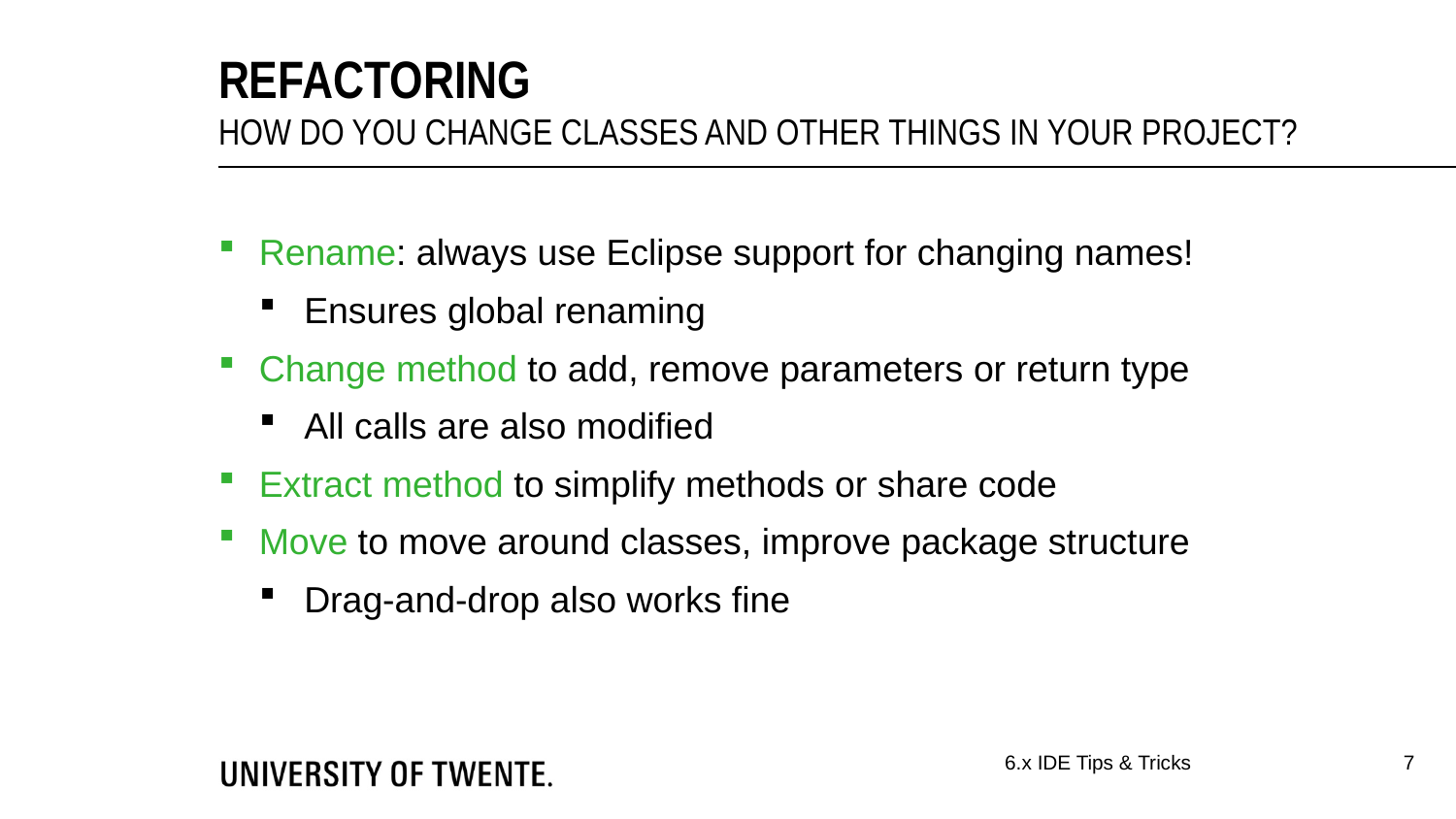

Refactoring
How Do You Change classes and other things in your project?
Rename: always use Eclipse support for changing names!
Ensures global renaming
Change method to add, remove parameters or return type
All calls are also modified
Extract method to simplify methods or share code
Move to move around classes, improve package structure
Drag-and-drop also works fine
7
6.x IDE Tips & Tricks